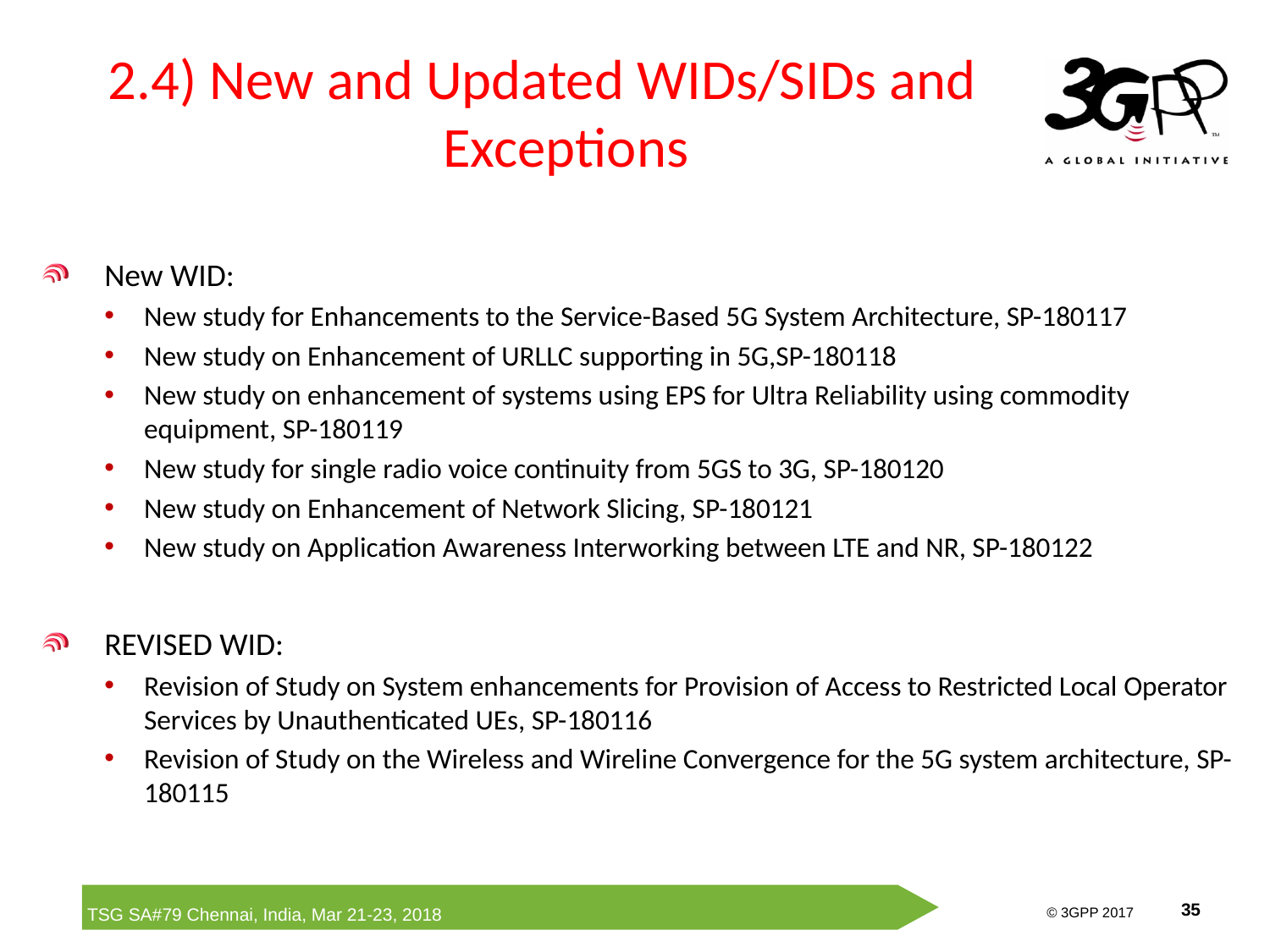

# 2.4) New and Updated WIDs/SIDs and Exceptions
New WID:
New study for Enhancements to the Service-Based 5G System Architecture, SP-180117
New study on Enhancement of URLLC supporting in 5G,SP-180118
New study on enhancement of systems using EPS for Ultra Reliability using commodity equipment, SP-180119
New study for single radio voice continuity from 5GS to 3G, SP-180120
New study on Enhancement of Network Slicing, SP-180121
New study on Application Awareness Interworking between LTE and NR, SP-180122

REVISED WID:
Revision of Study on System enhancements for Provision of Access to Restricted Local Operator Services by Unauthenticated UEs, SP-180116
Revision of Study on the Wireless and Wireline Convergence for the 5G system architecture, SP-180115